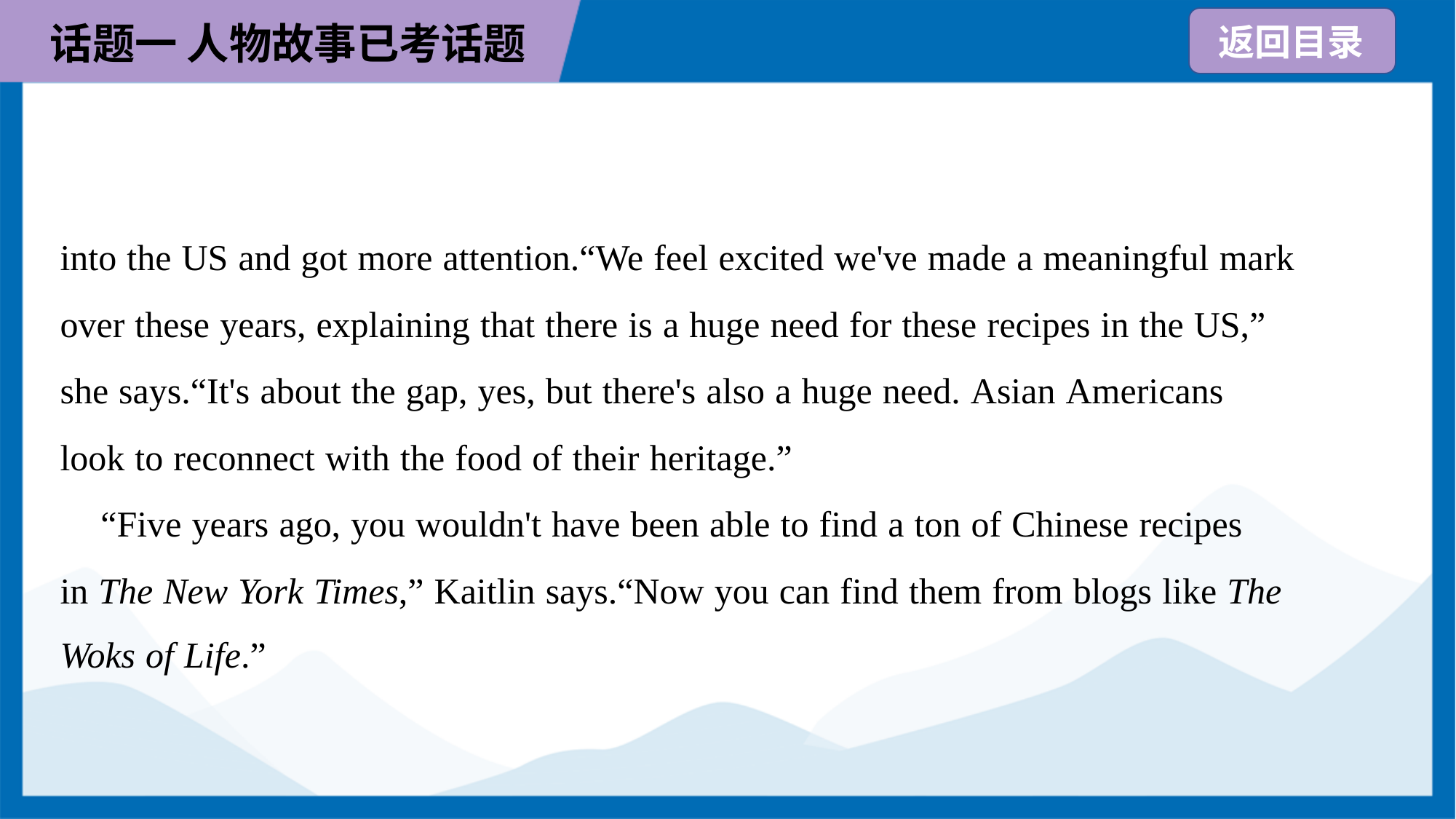

into the US and got more attention.“We feel excited we've made a meaningful mark
over these years, explaining that there is a huge need for these recipes in the US,”
she says.“It's about the gap, yes, but there's also a huge need. Asian Americans
look to reconnect with the food of their heritage.”
    “Five years ago, you wouldn't have been able to find a ton of Chinese recipes
in The New York Times,” Kaitlin says.“Now you can find them from blogs like The
Woks of Life.”